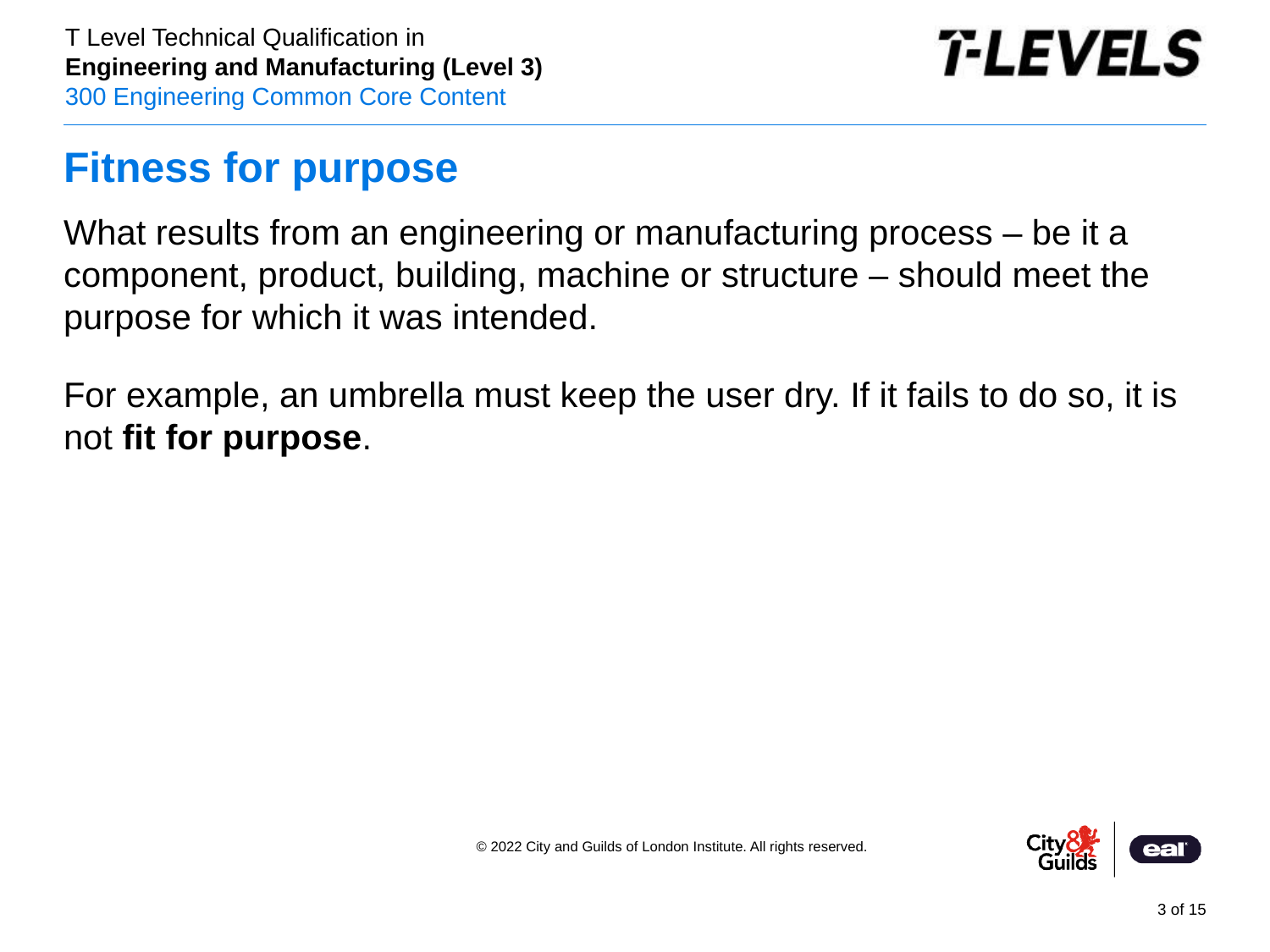

# Fitness for purpose
What results from an engineering or manufacturing process – be it a component, product, building, machine or structure – should meet the purpose for which it was intended.
For example, an umbrella must keep the user dry. If it fails to do so, it is not fit for purpose.